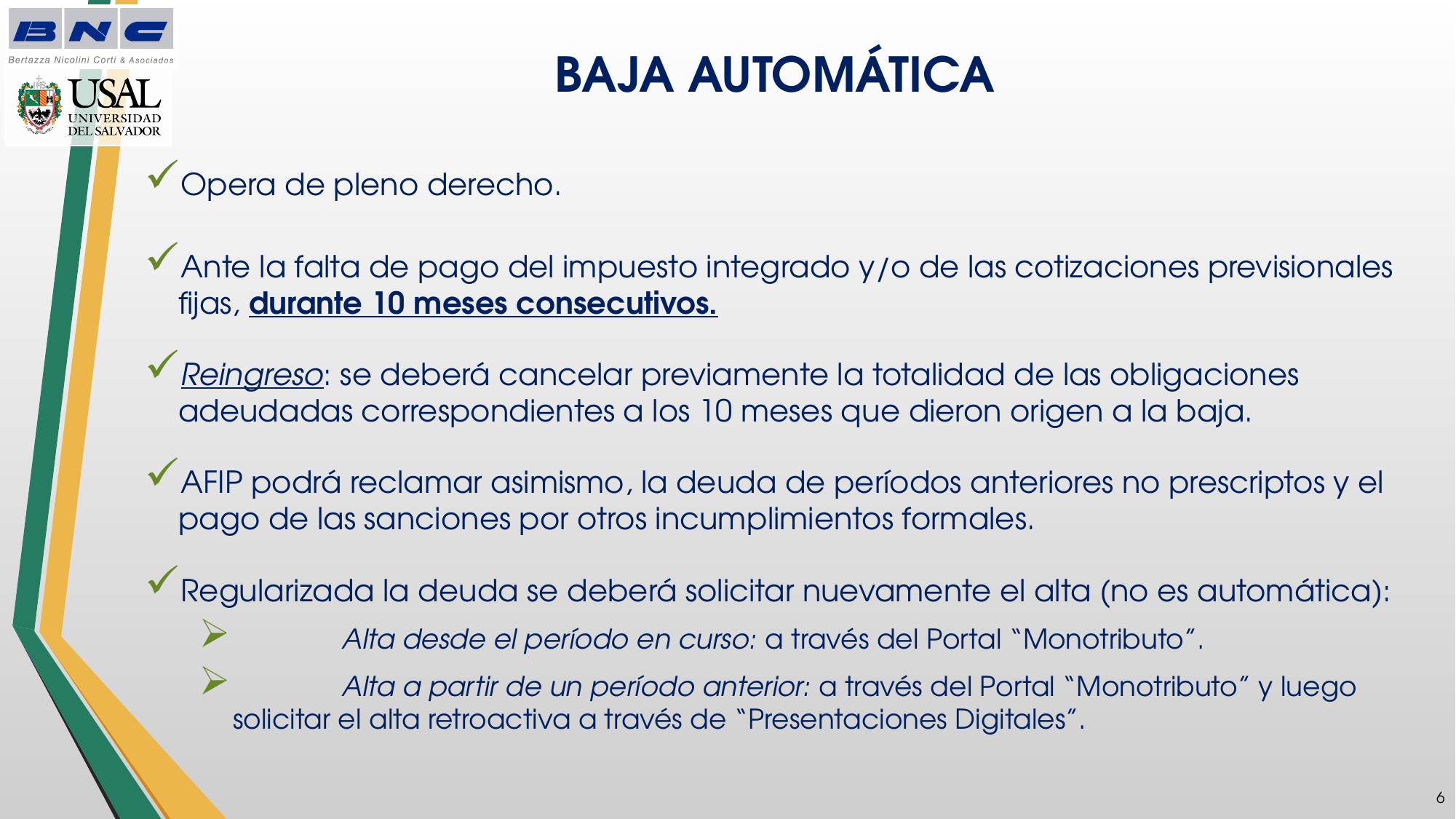

# BAJA AUTOMÁTICA
Opera de pleno derecho.

Ante la falta de pago del impuesto integrado y/o de las cotizaciones previsionales fijas, durante 10 meses consecutivos.

Reingreso: se deberá cancelar previamente la totalidad de las obligaciones adeudadas correspondientes a los 10 meses que dieron origen a la baja.

AFIP podrá reclamar asimismo, la deuda de períodos anteriores no prescriptos y el pago de las sanciones por otros incumplimientos formales.

Regularizada la deuda se deberá solicitar nuevamente el alta (no es automática):
	Alta desde el período en curso: a través del Portal “Monotributo”.
	Alta a partir de un período anterior: a través del Portal “Monotributo” y luego solicitar el alta retroactiva a través de “Presentaciones Digitales”.

6